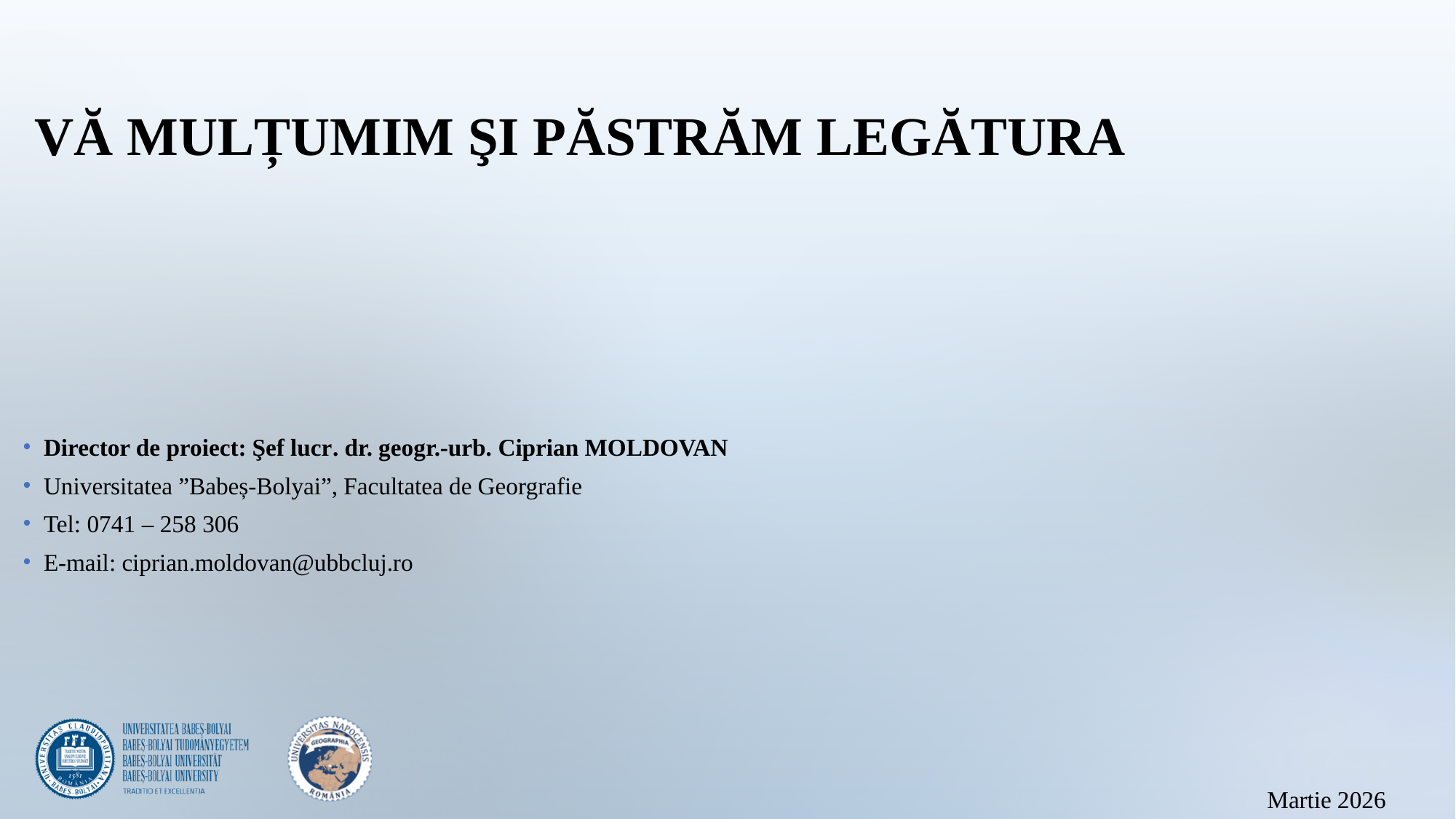

VĂ MULȚUMIM ŞI PĂSTRĂM LEGĂTURA
Director de proiect: Şef lucr. dr. geogr.-urb. Ciprian MOLDOVAN
Universitatea ”Babeș-Bolyai”, Facultatea de Georgrafie
Tel: 0741 – 258 306
E-mail: ciprian.moldovan@ubbcluj.ro

Martie 2026